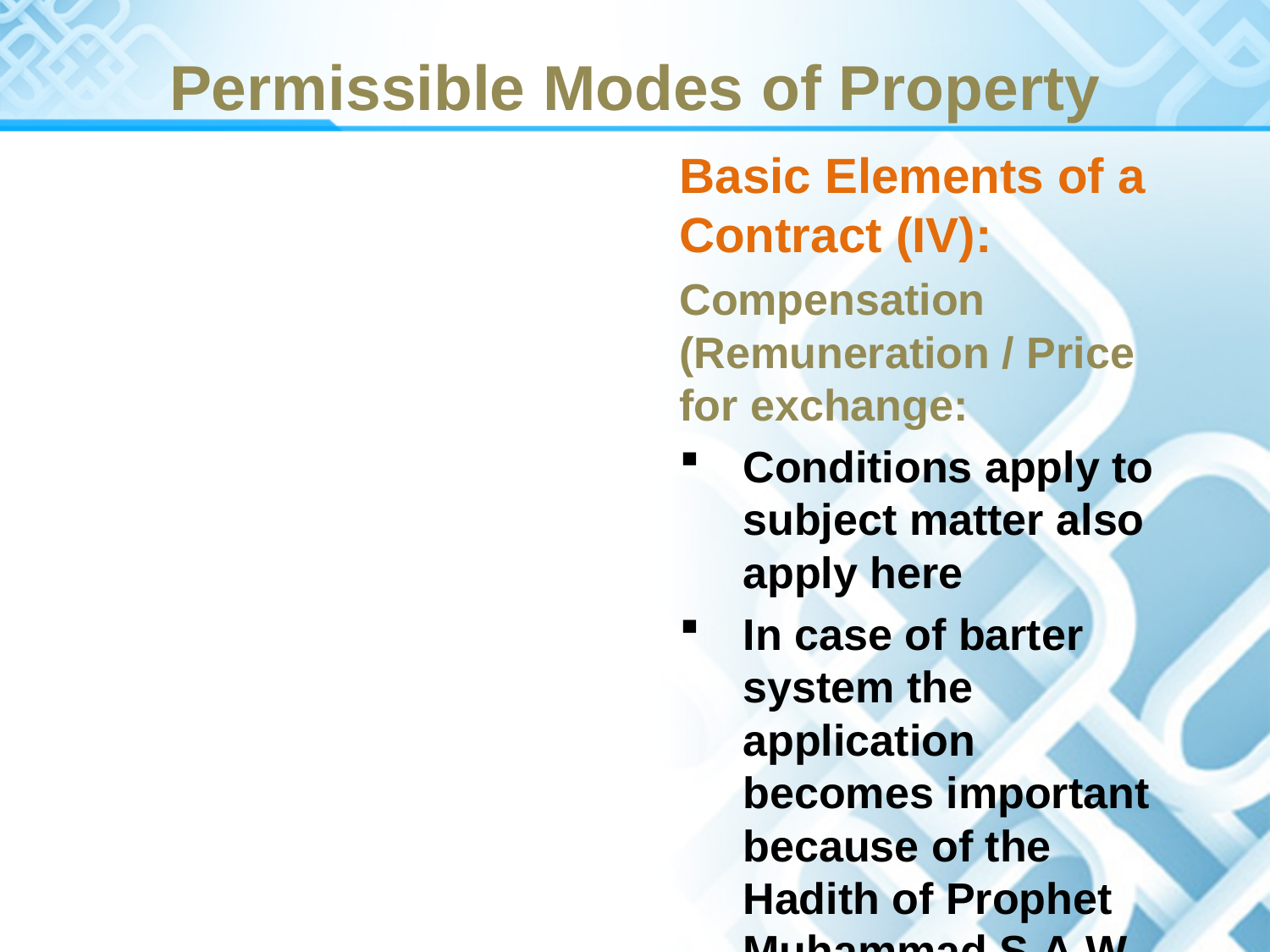

Permissible Modes of Property
Basic Elements of a Contract (IV):
Compensation (Remuneration / Price for exchange:
Conditions apply to subject matter also apply here
In case of barter system the application becomes important because of the Hadith of Prophet Muhammad S.A.W.